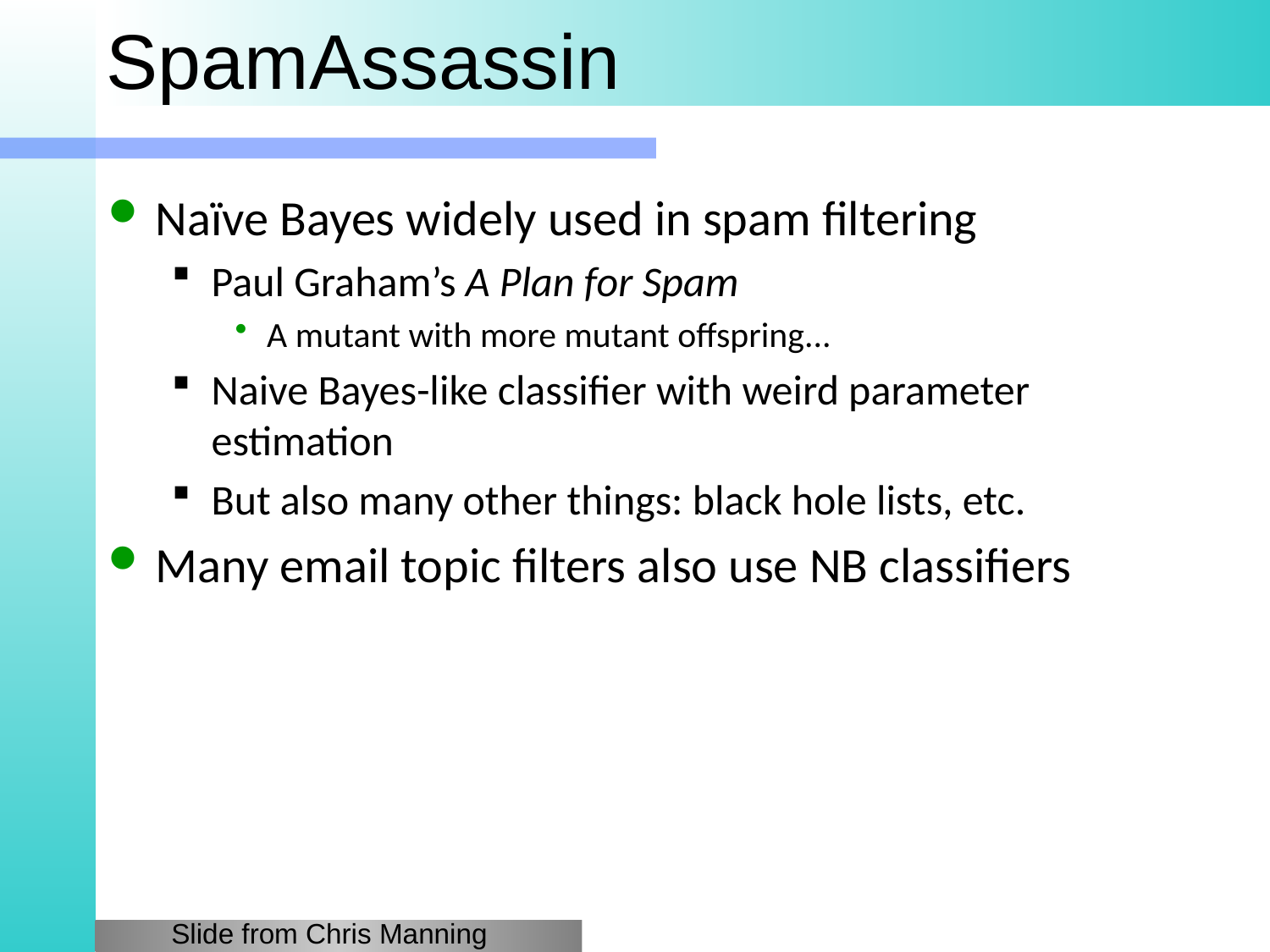

# SpamAssassin
Naïve Bayes widely used in spam filtering
Paul Graham’s A Plan for Spam
A mutant with more mutant offspring...
Naive Bayes-like classifier with weird parameter estimation
But also many other things: black hole lists, etc.
Many email topic filters also use NB classifiers
Slide from Chris Manning